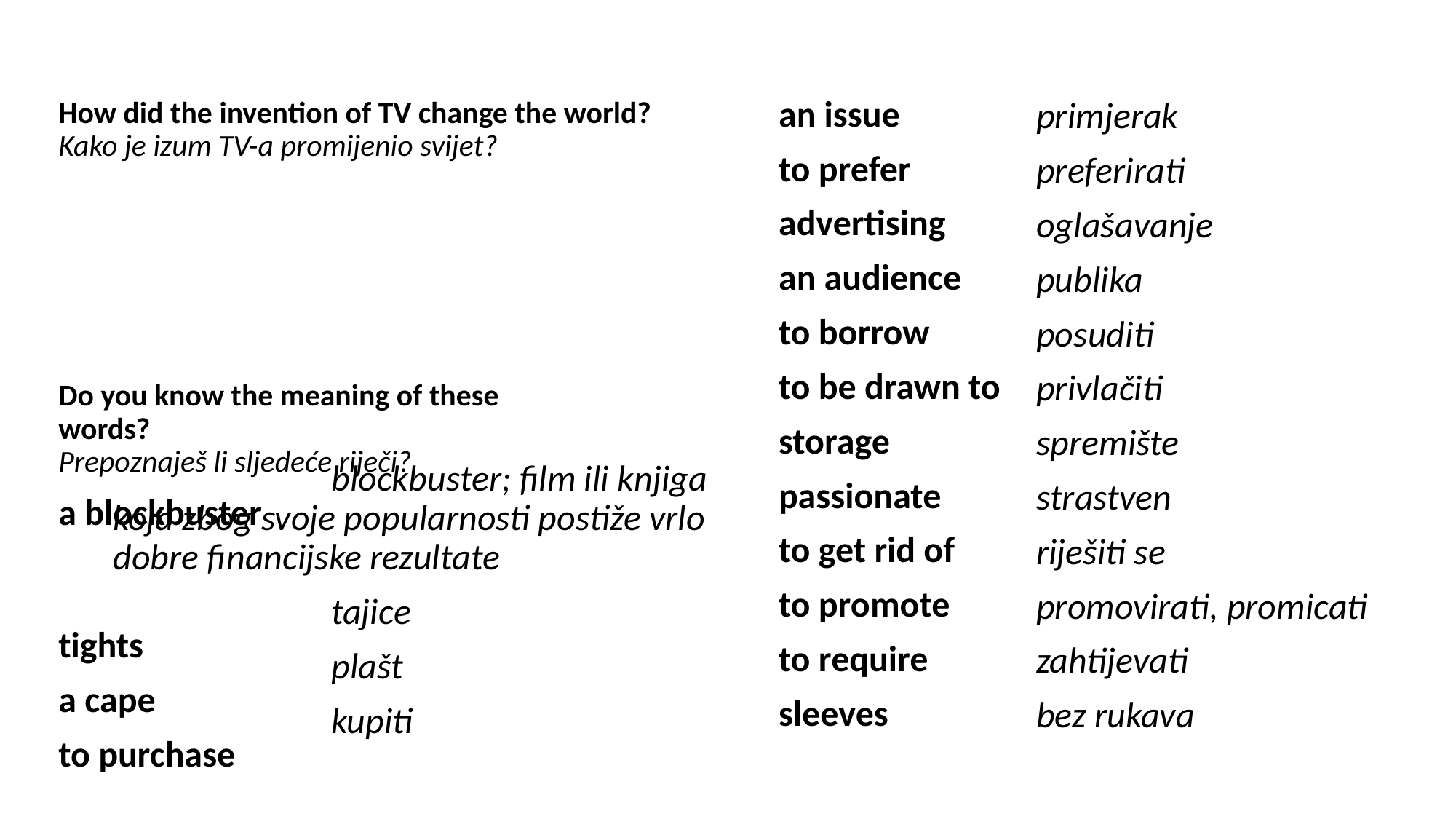

an issue
to prefer
advertising
an audience
to borrow
to be drawn to
storage
passionate
to get rid of
to promote
to require
sleeves

How did the invention of TV change the world?
Kako je izum TV-a promijenio svijet?

primjerak
preferirati
oglašavanje
publika
posuditi
privlačiti
spremište
strastven
riješiti se
promovirati, promicati
zahtijevati
bez rukava
Do you know the meaning of these words?
Prepoznaješ li sljedeće riječi?
a blockbuster
tights
a cape
to purchase
		blockbuster; film ili knjiga koja zbog svoje popularnosti postiže vrlo dobre financijske rezultate
		tajice
		plašt
		kupiti